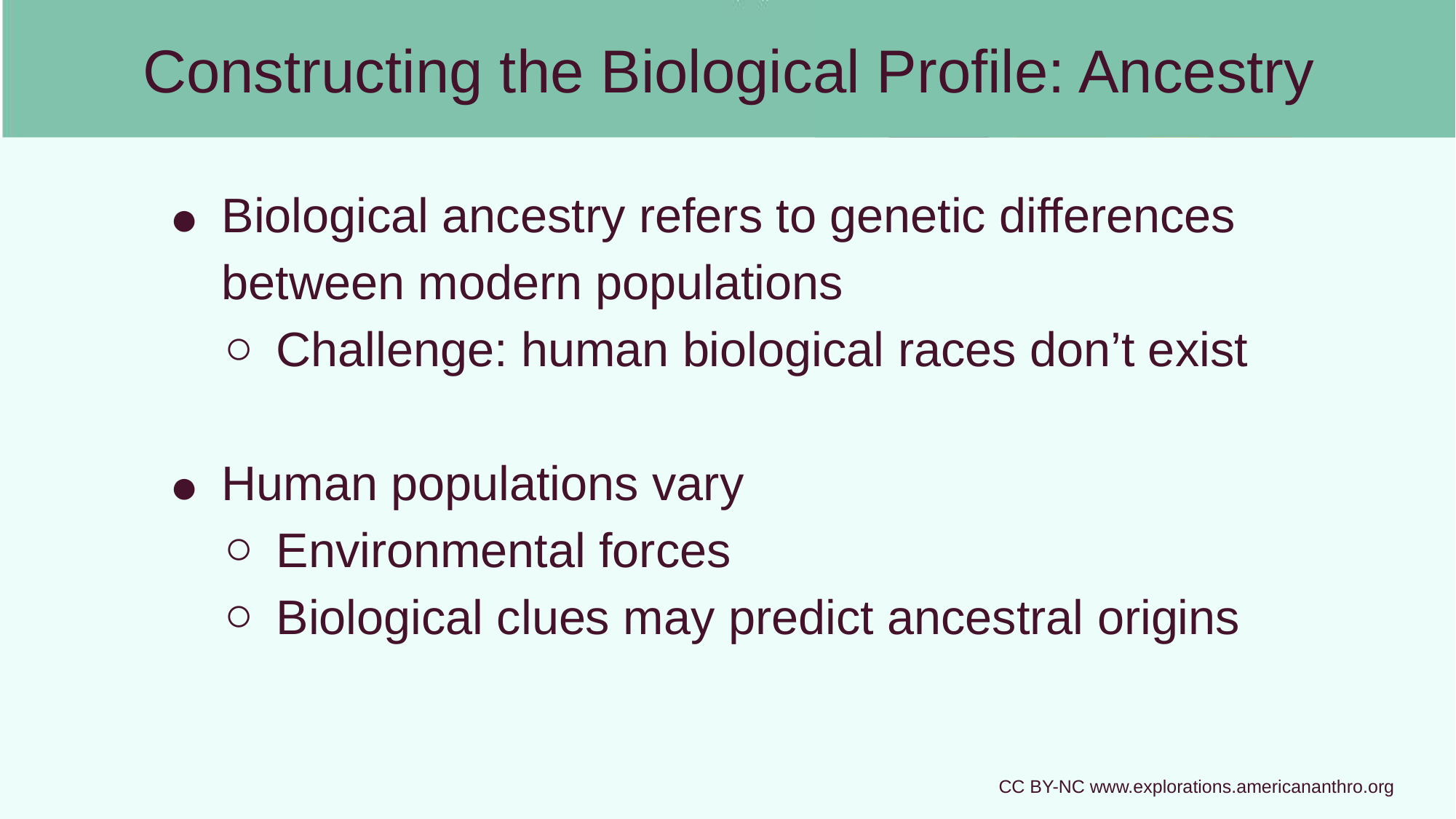

# Constructing the Biological Profile: Ancestry
Biological ancestry refers to genetic differences between modern populations
Challenge: human biological races don’t exist

Human populations vary
Environmental forces
Biological clues may predict ancestral origins